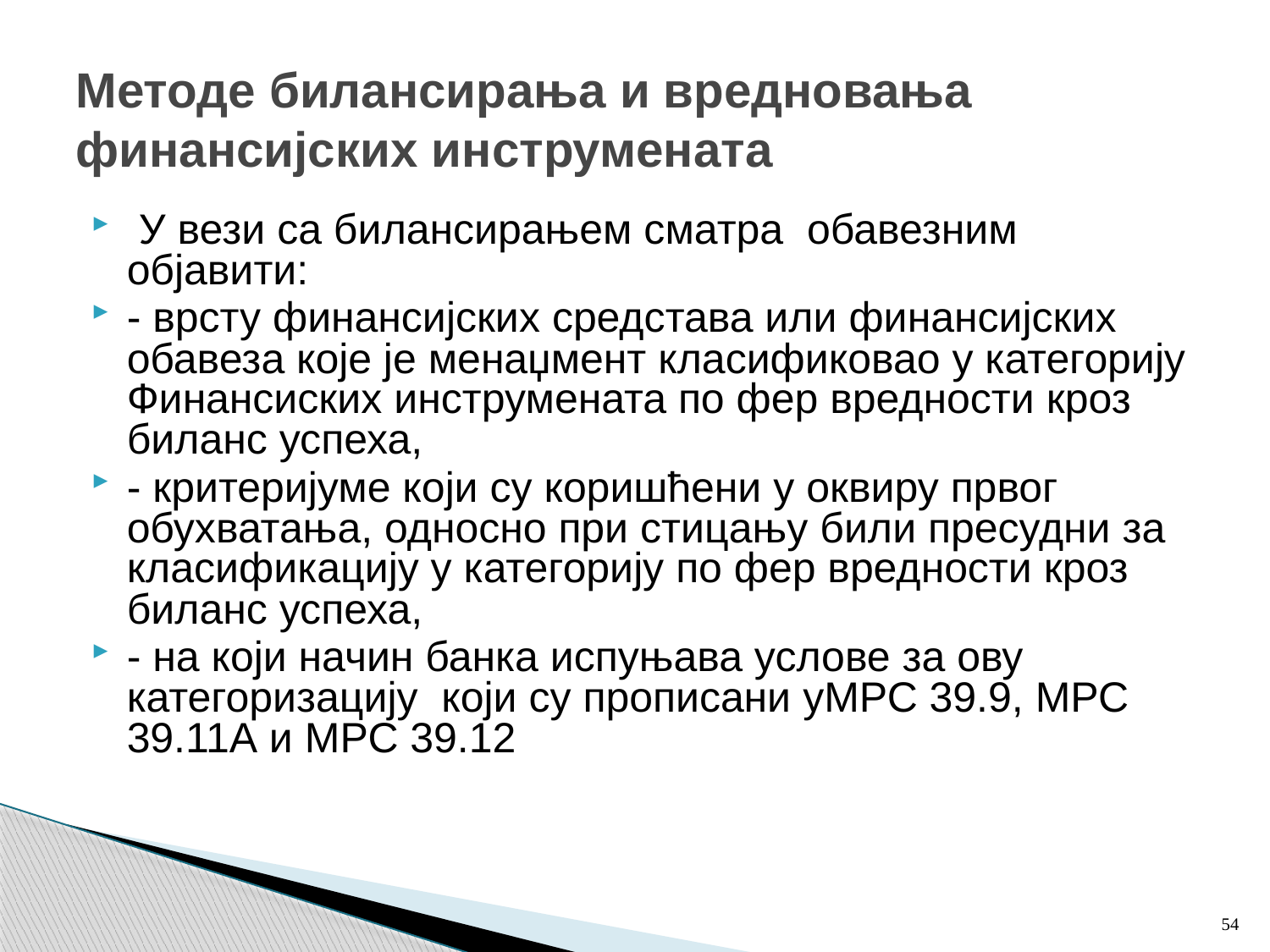

# Методе билансирања и вредновања  финансијских инструмената
 У вези са билансирањем сматра  обавезним објавити:
- врсту финансијских средстава или финансијских обавеза које је менаџмент класификовао у категорију Финансиских инструмената по фер вредности кроз биланс успеха,
- критеријуме који су коришћени у оквиру првог обухватања, односно при стицању били пресудни за класификацију у категорију по фер вредности кроз биланс успеха,
- на који начин банка испуњава услове за ову категоризацију  који су прописани уМРС 39.9, МРС 39.11А и МРС 39.12
54